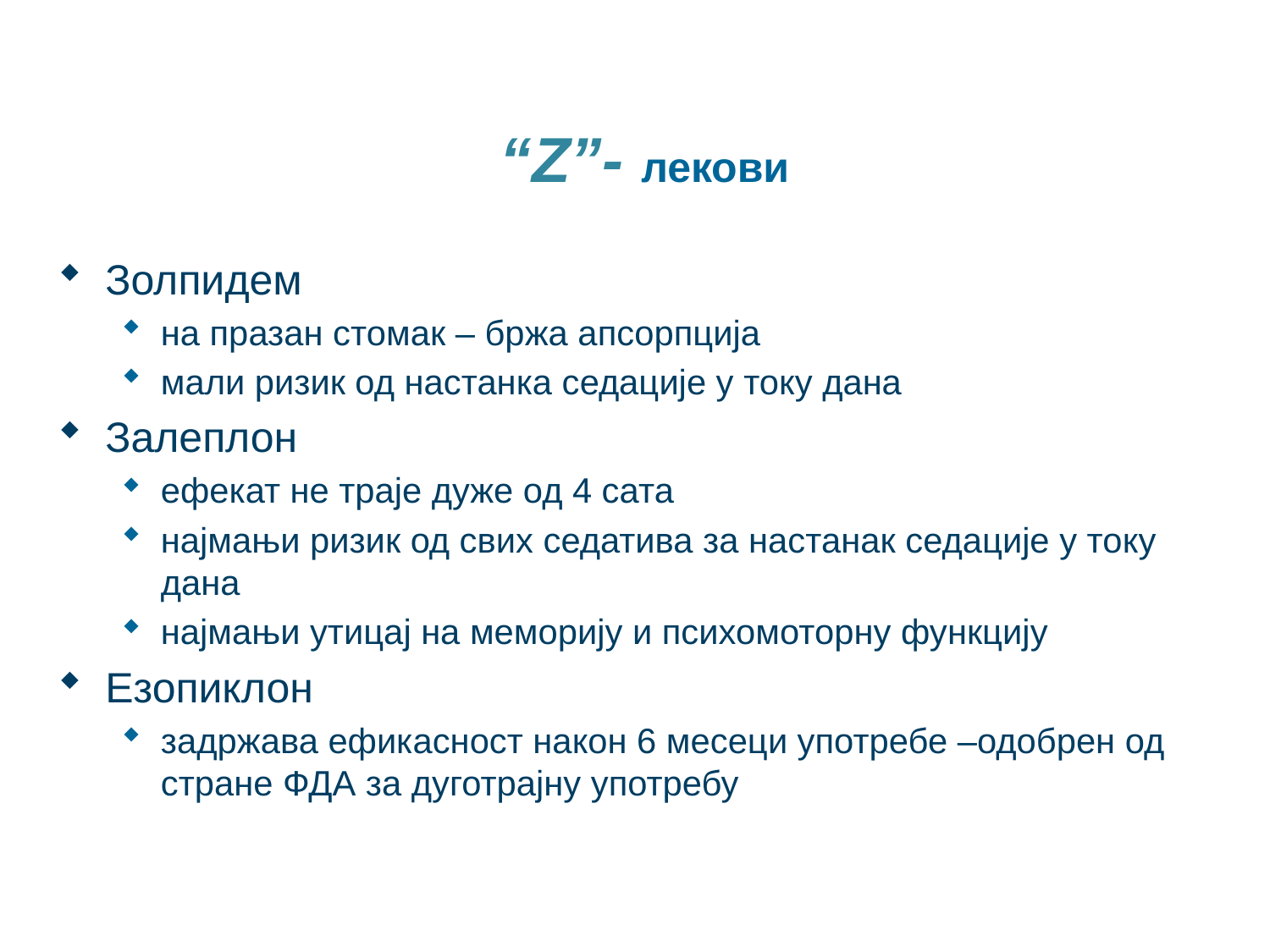

# “Z”- лекови
Золпидем
на празан стомак – бржа апсорпција
мали ризик од настанка седације у току дана
Залеплон
ефекат не траје дуже од 4 сата
најмањи ризик од свих седатива за настанак седације у току дана
најмањи утицај на меморију и психомоторну функцију
Езопиклон
задржава ефикасност након 6 месеци употребе –одобрен од стране ФДА за дуготрајну употребу